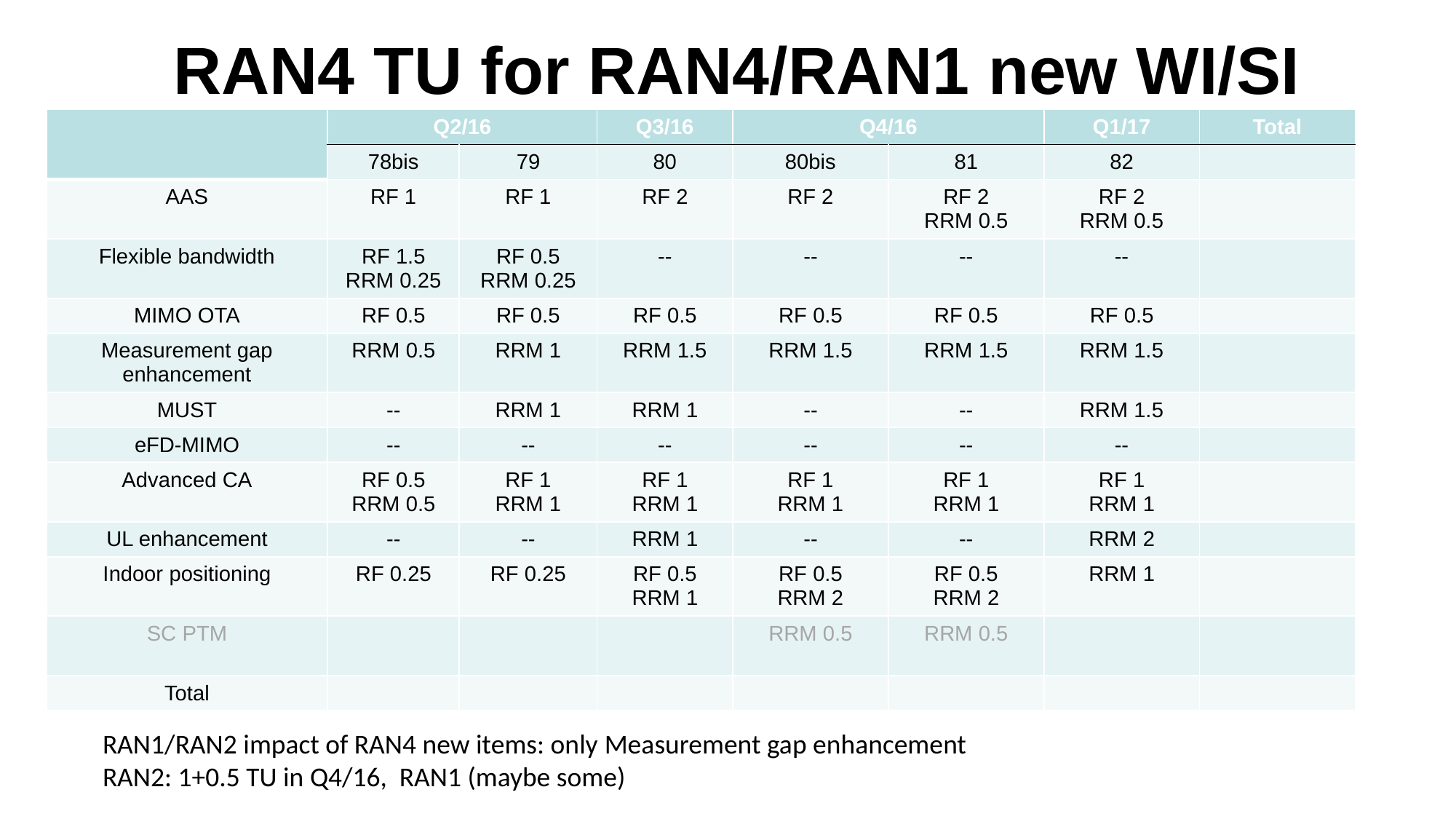

# RAN4 TU for RAN4/RAN1 new WI/SI
|  | Q2/16 |  | Q3/16 | Q4/16 |  | Q1/17 | Total |
| --- | --- | --- | --- | --- | --- | --- | --- |
|  | 78bis | 79 | 80 | 80bis | 81 | 82 |  |
| AAS | RF 1 | RF 1 | RF 2 | RF 2 | RF 2 RRM 0.5 | RF 2 RRM 0.5 |  |
| Flexible bandwidth | RF 1.5 RRM 0.25 | RF 0.5 RRM 0.25 | -- | -- | -- | -- |  |
| MIMO OTA | RF 0.5 | RF 0.5 | RF 0.5 | RF 0.5 | RF 0.5 | RF 0.5 |  |
| Measurement gap enhancement | RRM 0.5 | RRM 1 | RRM 1.5 | RRM 1.5 | RRM 1.5 | RRM 1.5 |  |
| MUST | -- | RRM 1 | RRM 1 | -- | -- | RRM 1.5 |  |
| eFD-MIMO | -- | -- | -- | -- | -- | -- |  |
| Advanced CA | RF 0.5 RRM 0.5 | RF 1 RRM 1 | RF 1 RRM 1 | RF 1 RRM 1 | RF 1 RRM 1 | RF 1 RRM 1 |  |
| UL enhancement | -- | -- | RRM 1 | -- | -- | RRM 2 |  |
| Indoor positioning | RF 0.25 | RF 0.25 | RF 0.5 RRM 1 | RF 0.5 RRM 2 | RF 0.5 RRM 2 | RRM 1 |  |
| SC PTM |  |  |  | RRM 0.5 | RRM 0.5 |  |  |
| Total |  |  |  |  |  |  |  |
RAN1/RAN2 impact of RAN4 new items: only Measurement gap enhancement
RAN2: 1+0.5 TU in Q4/16,  RAN1 (maybe some)